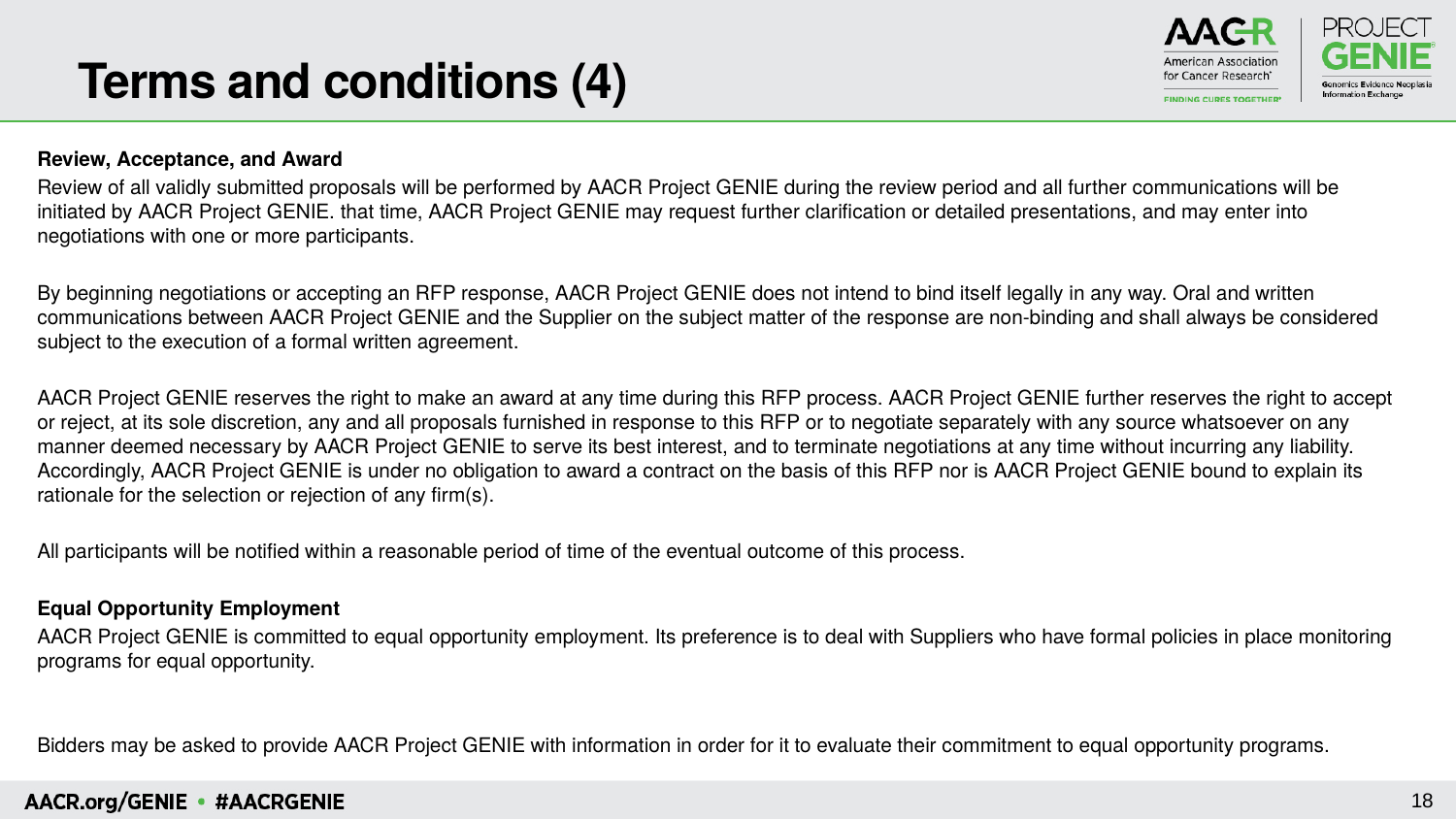

# Terms and conditions (4)
Review, Acceptance, and Award
Review of all validly submitted proposals will be performed by AACR Project GENIE during the review period and all further communications will be initiated by AACR Project GENIE. that time, AACR Project GENIE may request further clarification or detailed presentations, and may enter into negotiations with one or more participants.

By beginning negotiations or accepting an RFP response, AACR Project GENIE does not intend to bind itself legally in any way. Oral and written communications between AACR Project GENIE and the Supplier on the subject matter of the response are non-binding and shall always be considered subject to the execution of a formal written agreement.

AACR Project GENIE reserves the right to make an award at any time during this RFP process. AACR Project GENIE further reserves the right to accept or reject, at its sole discretion, any and all proposals furnished in response to this RFP or to negotiate separately with any source whatsoever on any manner deemed necessary by AACR Project GENIE to serve its best interest, and to terminate negotiations at any time without incurring any liability. Accordingly, AACR Project GENIE is under no obligation to award a contract on the basis of this RFP nor is AACR Project GENIE bound to explain its rationale for the selection or rejection of any firm(s).

All participants will be notified within a reasonable period of time of the eventual outcome of this process.

Equal Opportunity Employment
AACR Project GENIE is committed to equal opportunity employment. Its preference is to deal with Suppliers who have formal policies in place monitoring programs for equal opportunity.

Bidders may be asked to provide AACR Project GENIE with information in order for it to evaluate their commitment to equal opportunity programs.